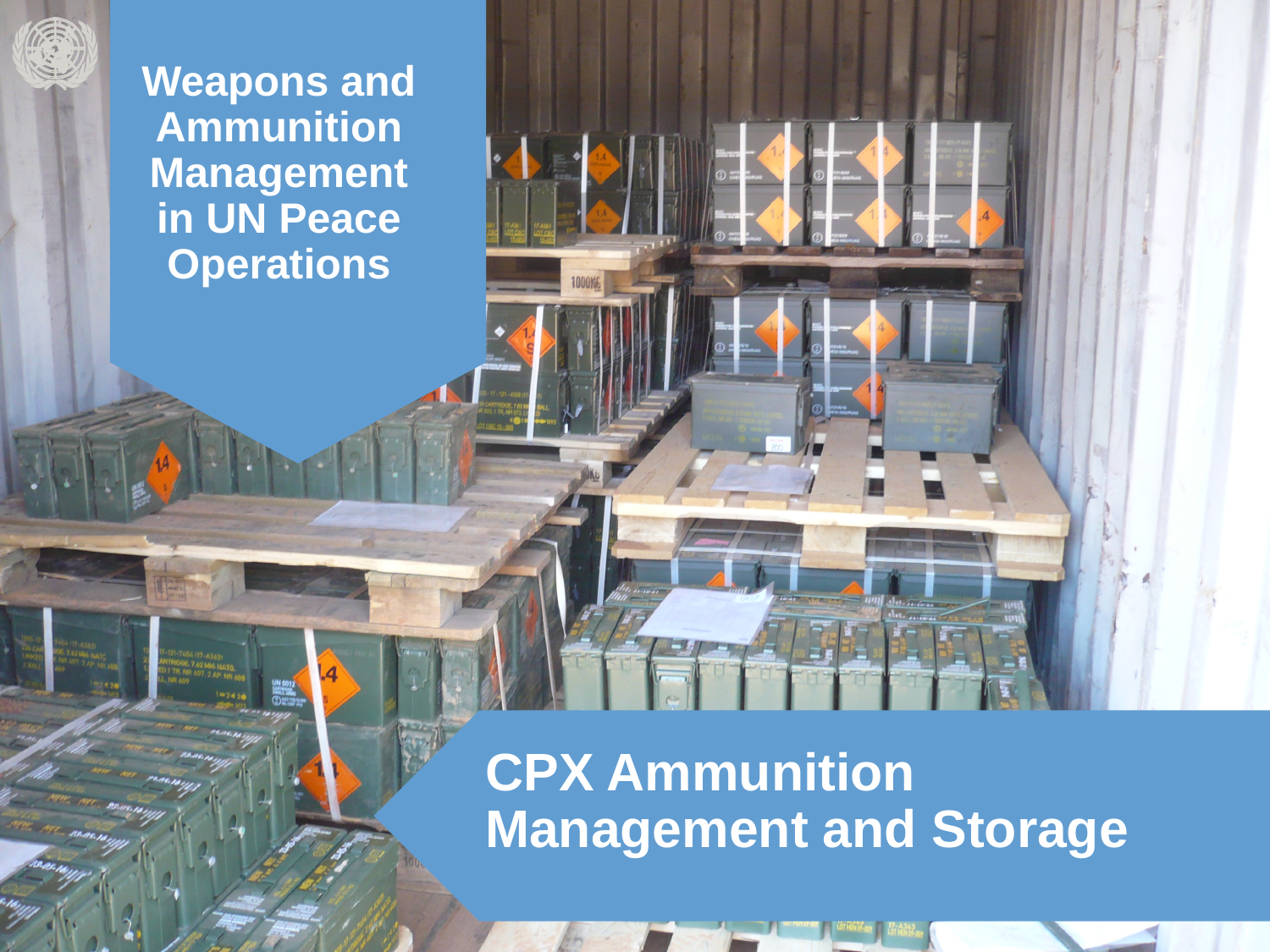

Weapons and Ammunition Management in UN Peace Operations
CPX Ammunition Management and Storage